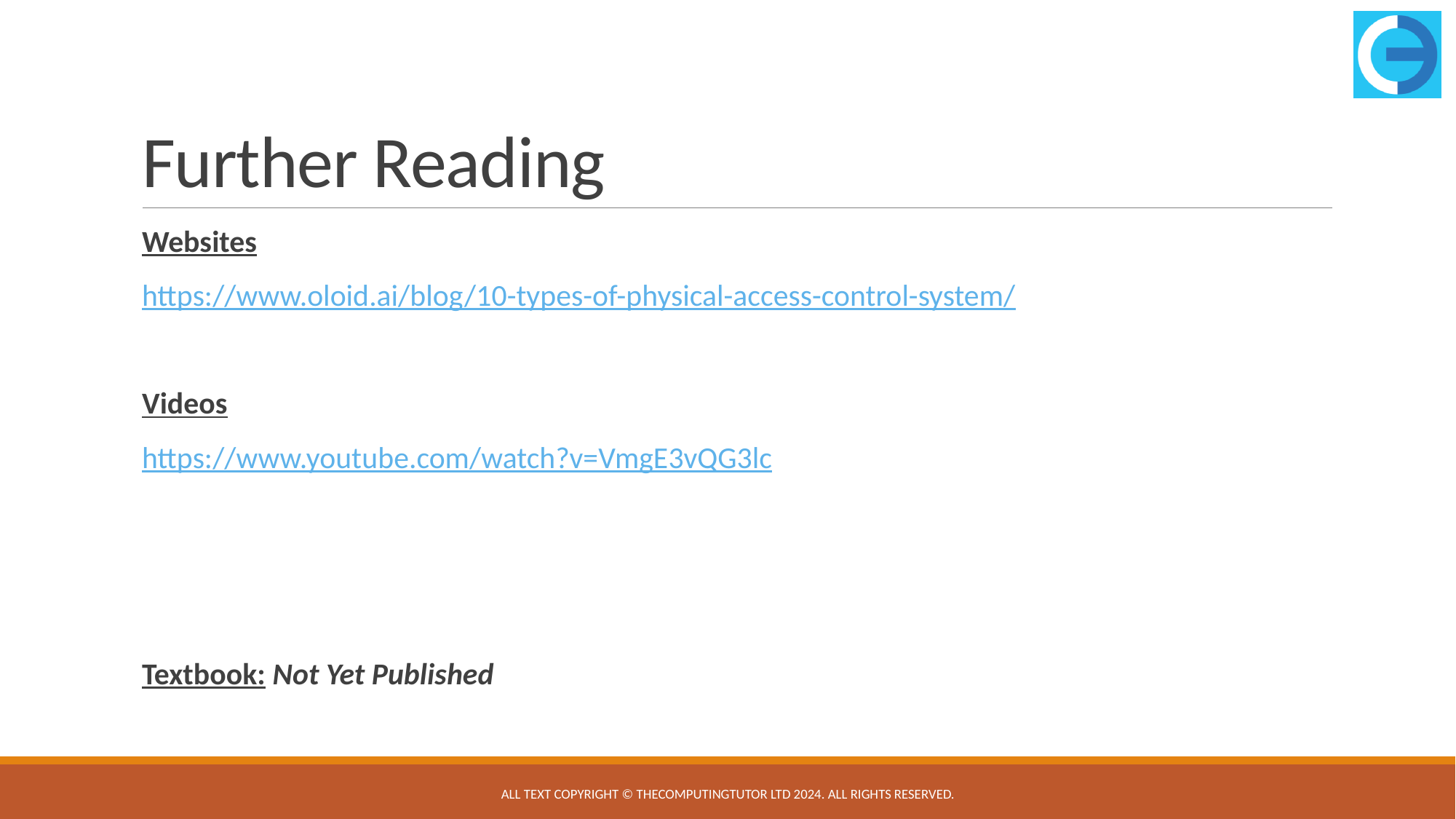

# Further Reading
Websites
https://www.oloid.ai/blog/10-types-of-physical-access-control-system/

Videos
https://www.youtube.com/watch?v=VmgE3vQG3lc

Textbook: Not Yet Published
All text copyright © TheComputingTutor Ltd 2024. All rights Reserved.